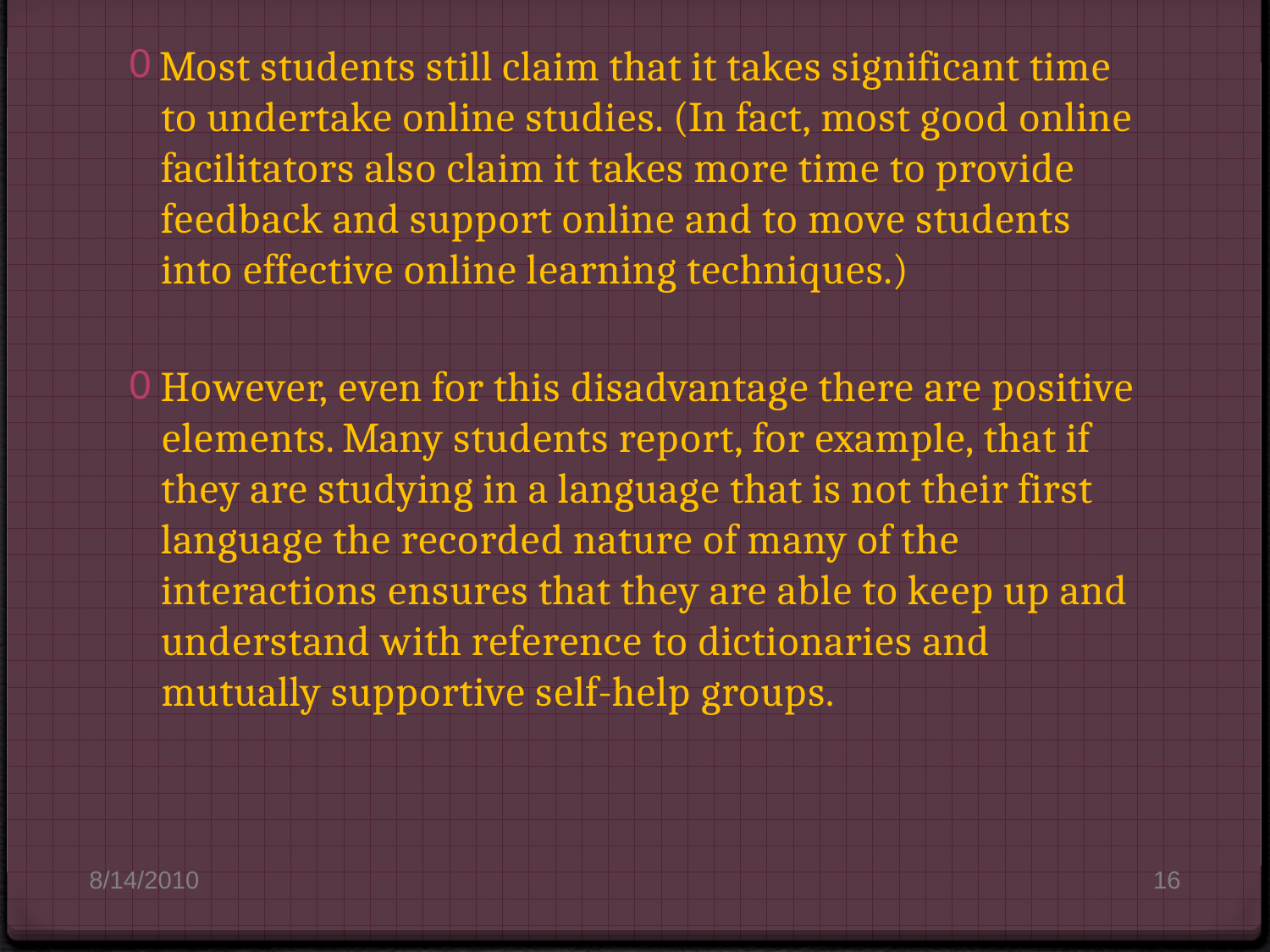

Most students still claim that it takes significant time to undertake online studies. (In fact, most good online facilitators also claim it takes more time to provide feedback and support online and to move students into effective online learning techniques.)

However, even for this disadvantage there are positive elements. Many students report, for example, that if they are studying in a language that is not their first language the recorded nature of many of the interactions ensures that they are able to keep up and understand with reference to dictionaries and mutually supportive self-help groups.
8/14/2010

16